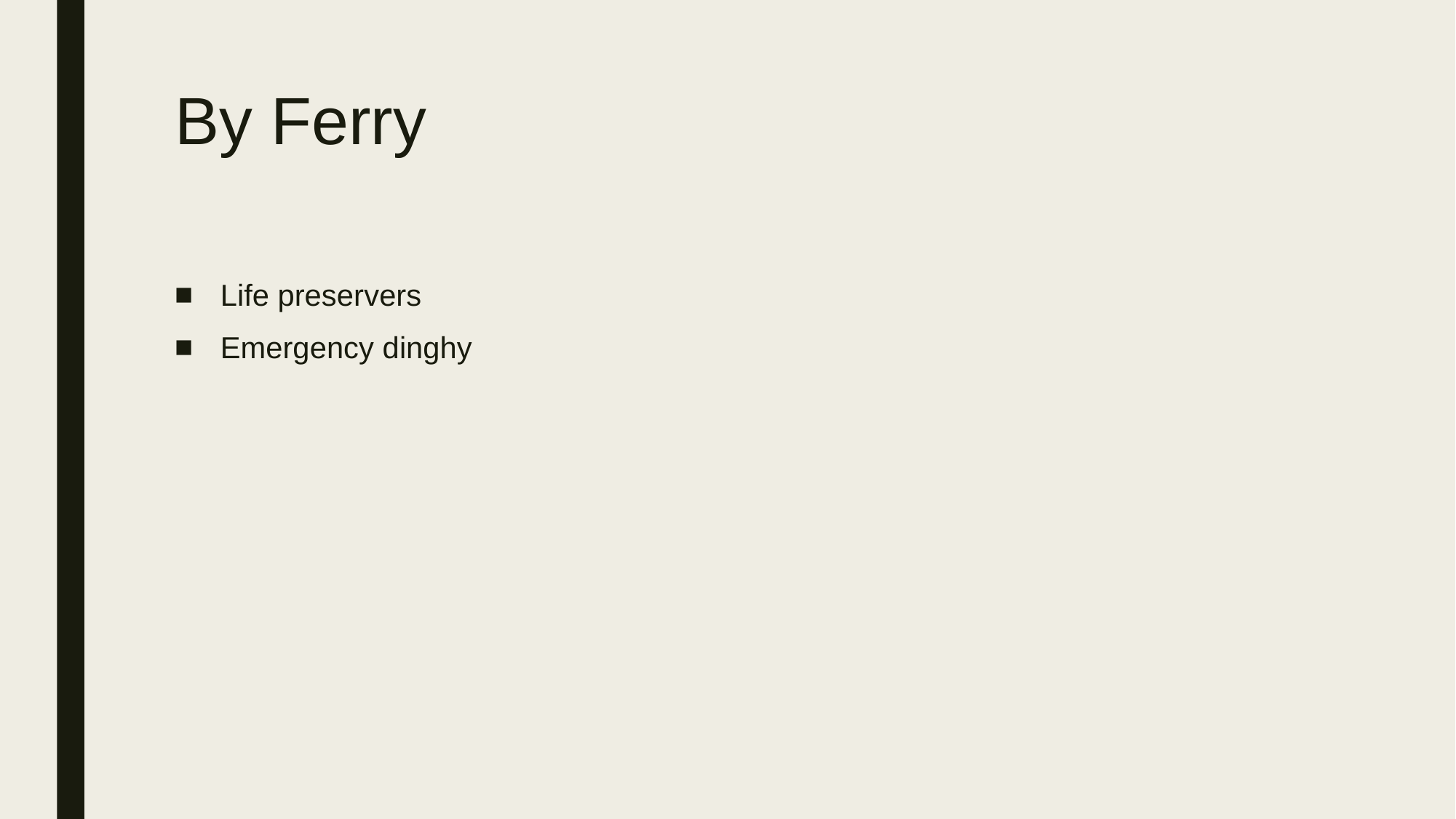

# By Ferry
Life preservers
Emergency dinghy